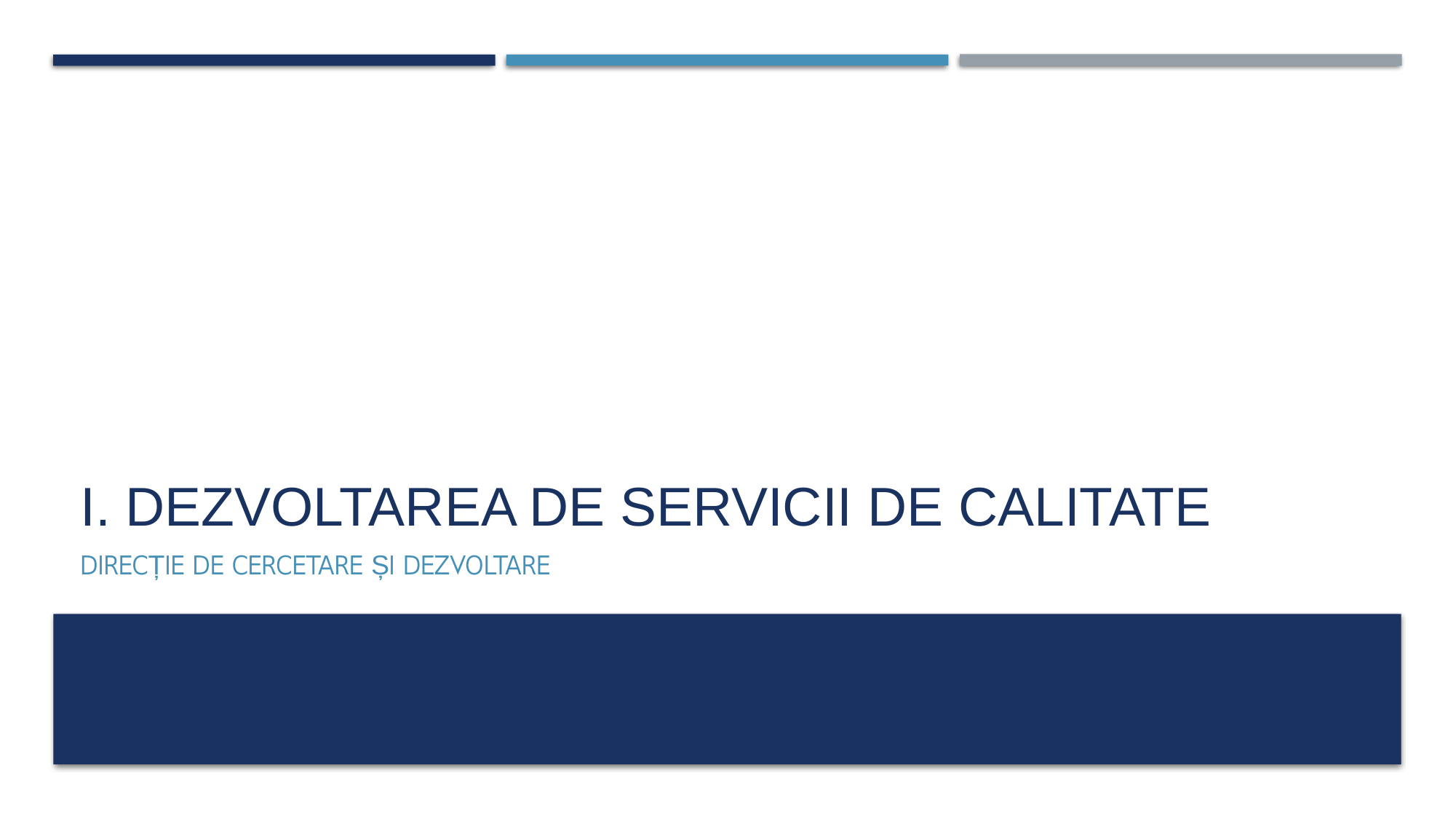

# I. Dezvoltarea de servicii de calitate
Direcție de cercetare și dezvoltare